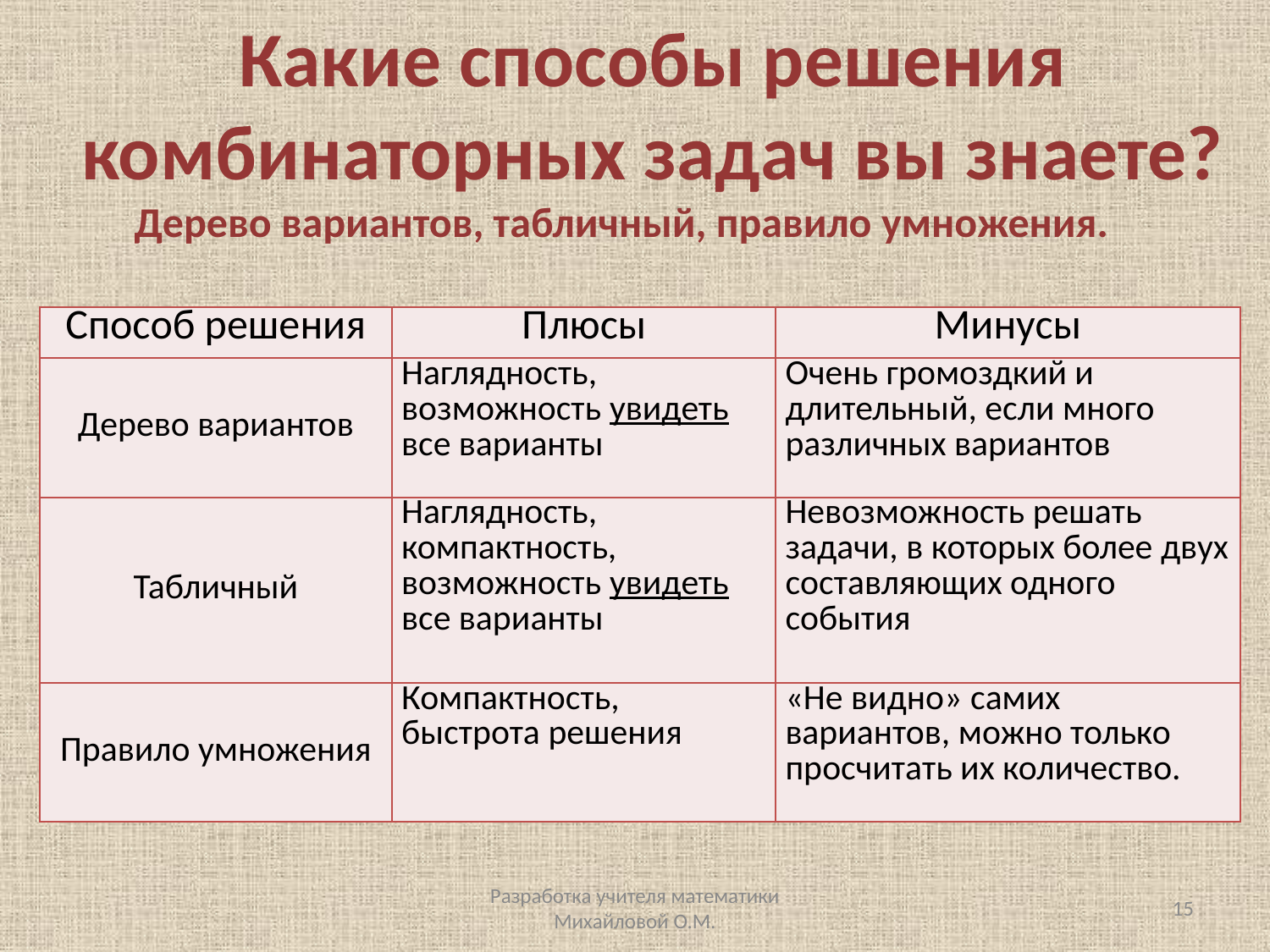

# Какие способы решения комбинаторных задач вы знаете?
Дерево вариантов, табличный, правило умножения.
| Способ решения | Плюсы | Минусы |
| --- | --- | --- |
| Дерево вариантов | Наглядность, возможность увидеть все варианты | Очень громоздкий и длительный, если много различных вариантов |
| Табличный | Наглядность, компактность, возможность увидеть все варианты | Невозможность решать задачи, в которых более двух составляющих одного события |
| Правило умножения | Компактность, быстрота решения | «Не видно» самих вариантов, можно только просчитать их количество. |
Разработка учителя математики Михайловой О.М.
15